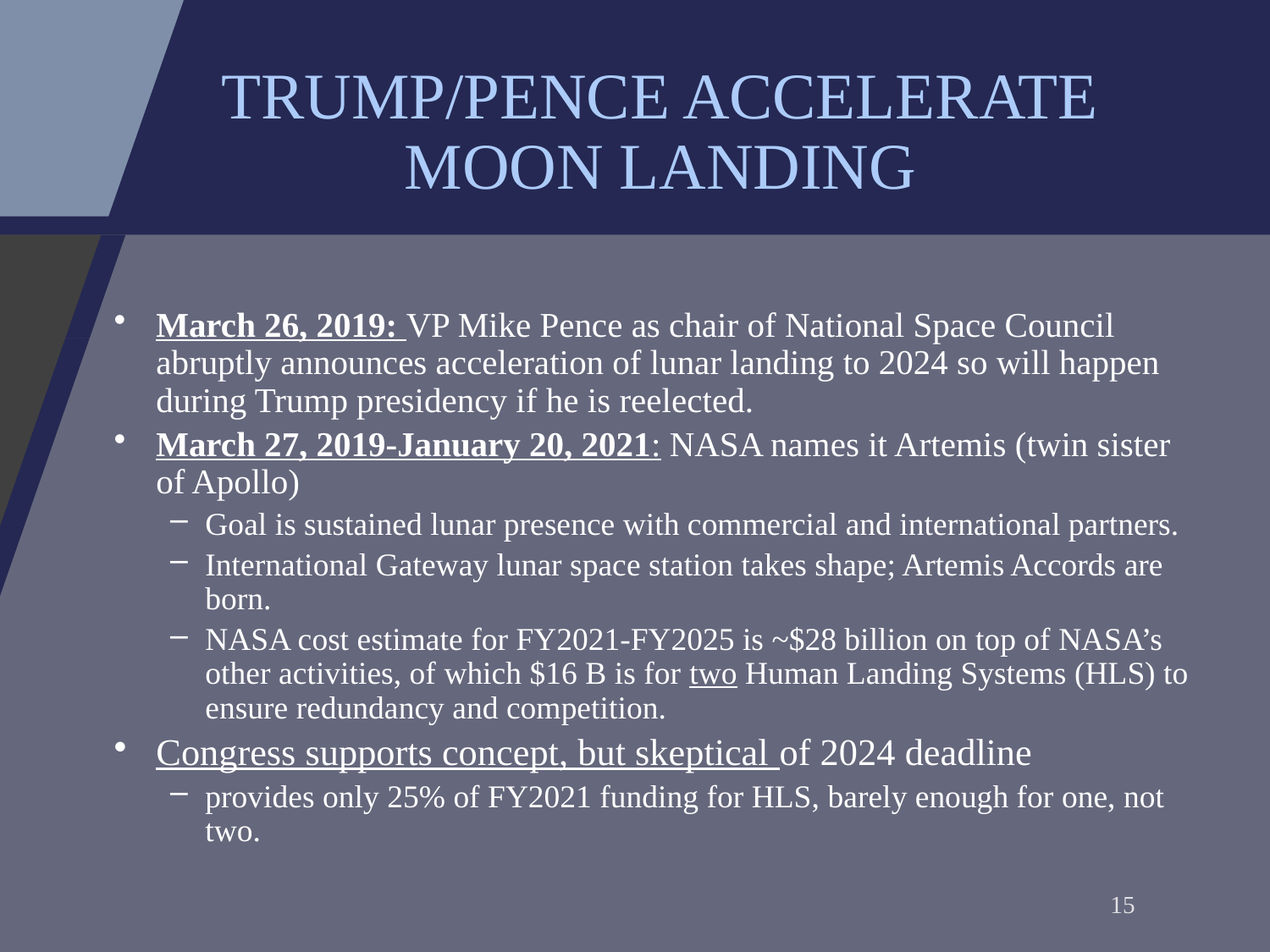

# TRUMP/PENCE ACCELERATE MOON LANDING

March 26, 2019: VP Mike Pence as chair of National Space Council abruptly announces acceleration of lunar landing to 2024 so will happen during Trump presidency if he is reelected.
March 27, 2019-January 20, 2021: NASA names it Artemis (twin sister of Apollo)
Goal is sustained lunar presence with commercial and international partners.
International Gateway lunar space station takes shape; Artemis Accords are born.
NASA cost estimate for FY2021-FY2025 is ~$28 billion on top of NASA’s other activities, of which $16 B is for two Human Landing Systems (HLS) to ensure redundancy and competition.
Congress supports concept, but skeptical of 2024 deadline
provides only 25% of FY2021 funding for HLS, barely enough for one, not two.

15